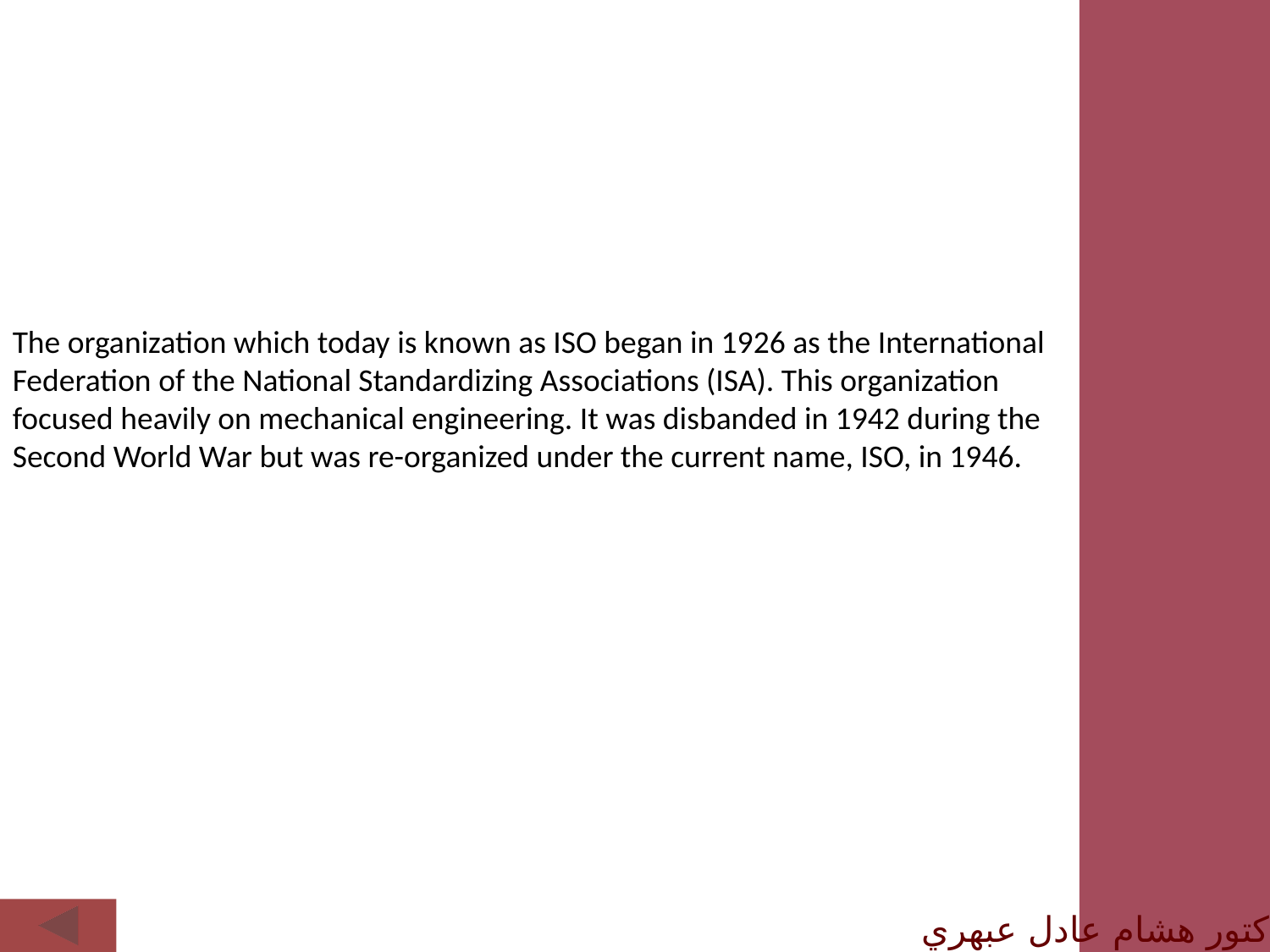

The organization which today is known as ISO began in 1926 as the International Federation of the National Standardizing Associations (ISA). This organization focused heavily on mechanical engineering. It was disbanded in 1942 during the Second World War but was re-organized under the current name, ISO, in 1946.

الدكتور هشام عادل عبهري